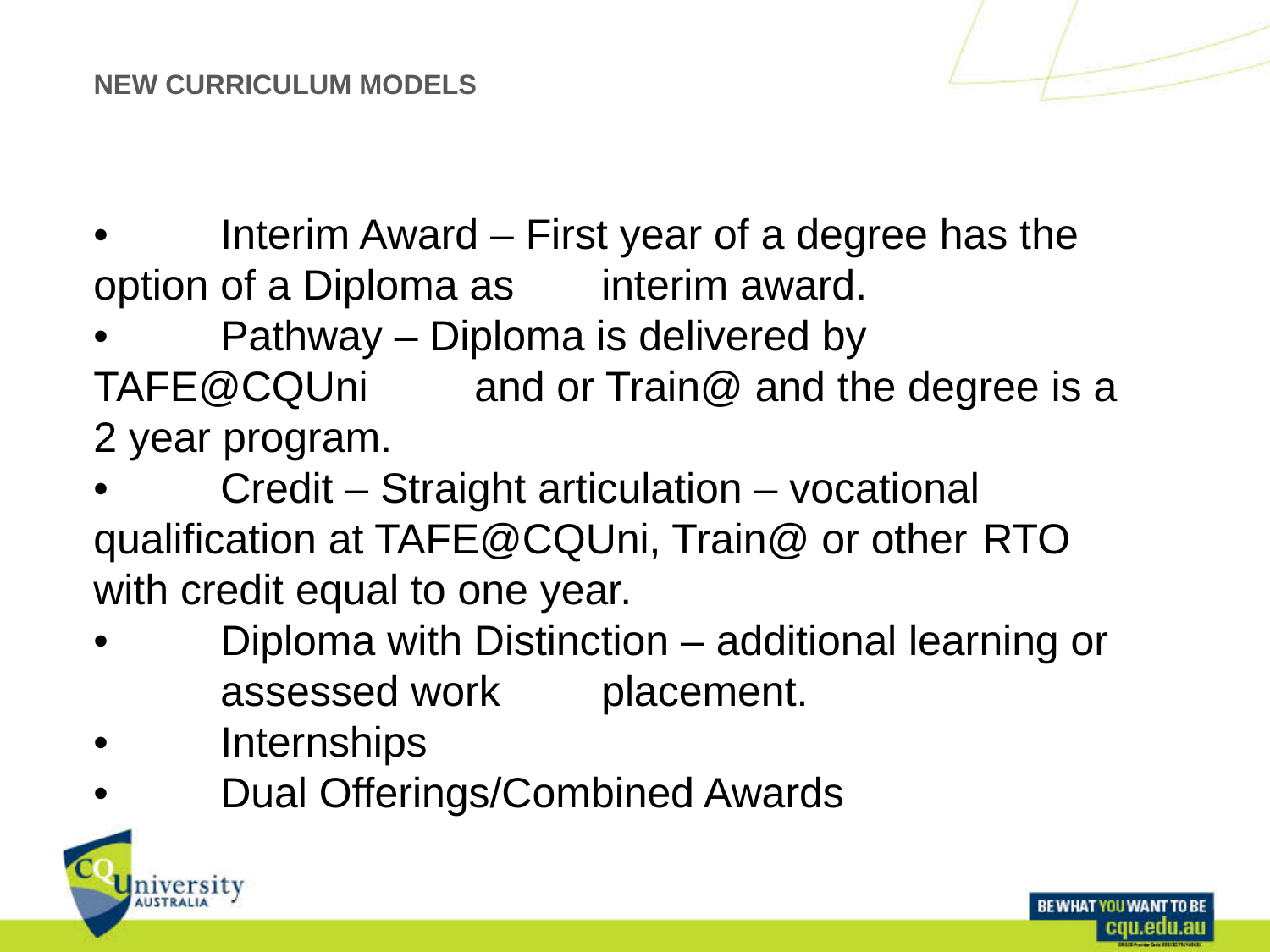

# New Curriculum Models
•	Interim Award – First year of a degree has the 	option of a Diploma as 	interim award.
•	Pathway – Diploma is delivered by TAFE@CQUni 	and or Train@ and the degree is a 2 year program.
•	Credit – Straight articulation – vocational 	qualification at TAFE@CQUni, Train@ or other 	RTO with credit equal to one year.
•	Diploma with Distinction – additional learning or 	assessed work 	placement.
•	Internships
•	Dual Offerings/Combined Awards